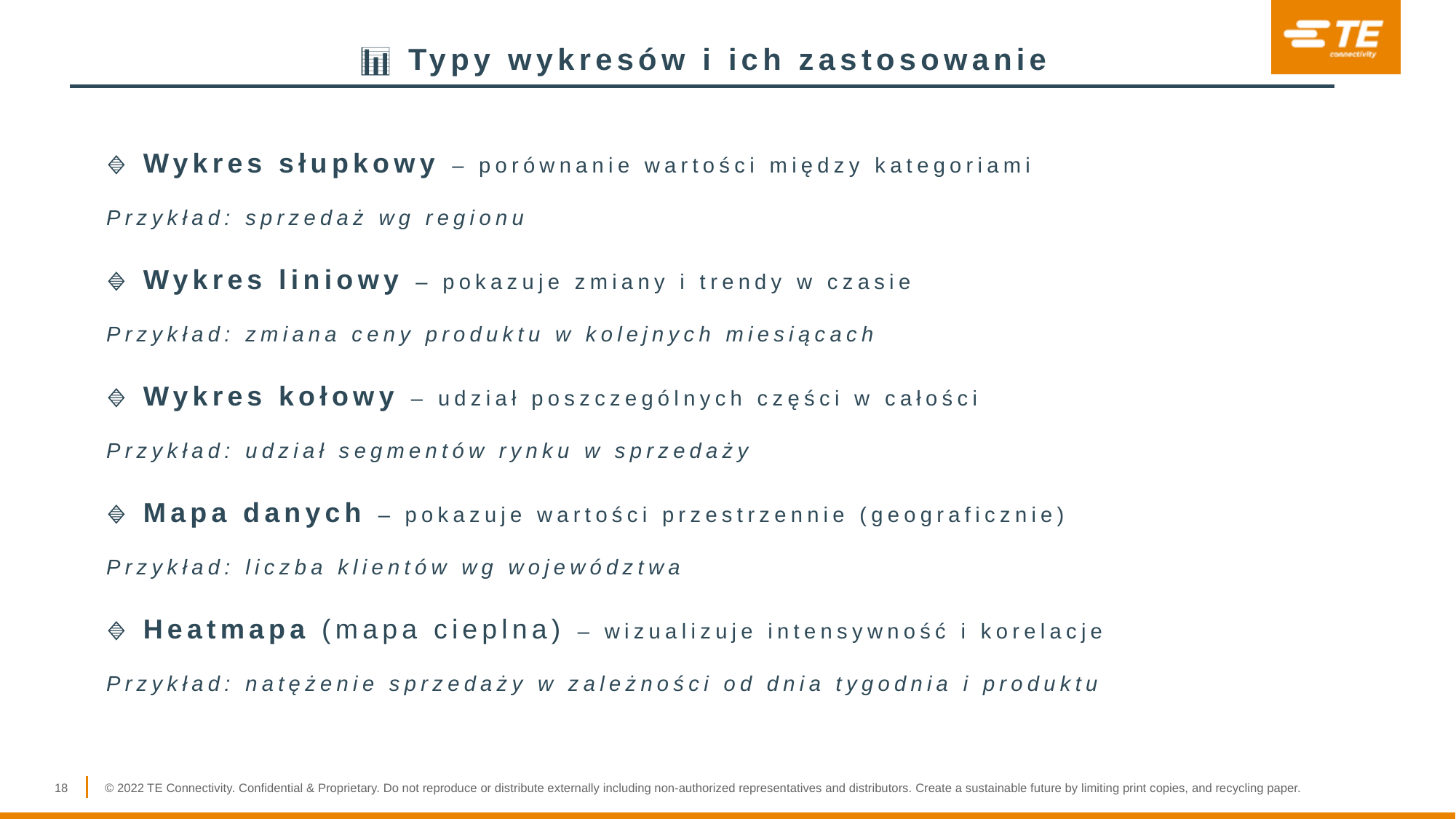

📊 Typy wykresów i ich zastosowanie
🔹 Wykres słupkowy – porównanie wartości między kategoriami
Przykład: sprzedaż wg regionu
🔹 Wykres liniowy – pokazuje zmiany i trendy w czasie
Przykład: zmiana ceny produktu w kolejnych miesiącach
🔹 Wykres kołowy – udział poszczególnych części w całości
Przykład: udział segmentów rynku w sprzedaży
🔹 Mapa danych – pokazuje wartości przestrzennie (geograficznie)
Przykład: liczba klientów wg województwa
🔹 Heatmapa (mapa cieplna) – wizualizuje intensywność i korelacje
Przykład: natężenie sprzedaży w zależności od dnia tygodnia i produktu
18